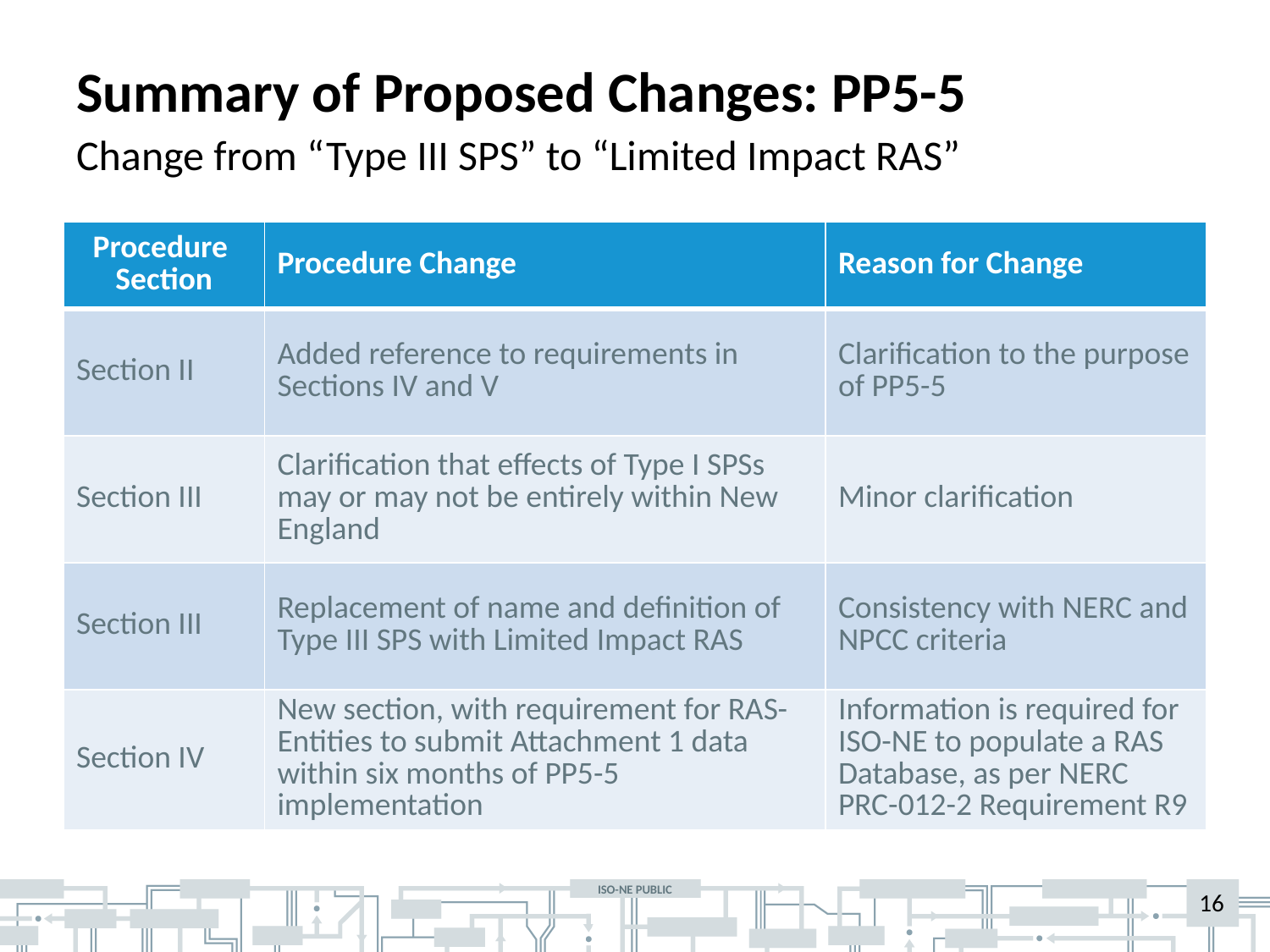

# Summary of Proposed Changes: PP5-5
Change from “Type III SPS” to “Limited Impact RAS”
| Procedure Section | Procedure Change | Reason for Change |
| --- | --- | --- |
| Section II | Added reference to requirements in Sections IV and V | Clarification to the purpose of PP5-5 |
| Section III | Clarification that effects of Type I SPSs may or may not be entirely within New England | Minor clarification |
| Section III | Replacement of name and definition of Type III SPS with Limited Impact RAS | Consistency with NERC and NPCC criteria |
| Section IV | New section, with requirement for RAS-Entities to submit Attachment 1 data within six months of PP5-5 implementation | Information is required for ISO-NE to populate a RAS Database, as per NERC PRC-012-2 Requirement R9 |
16